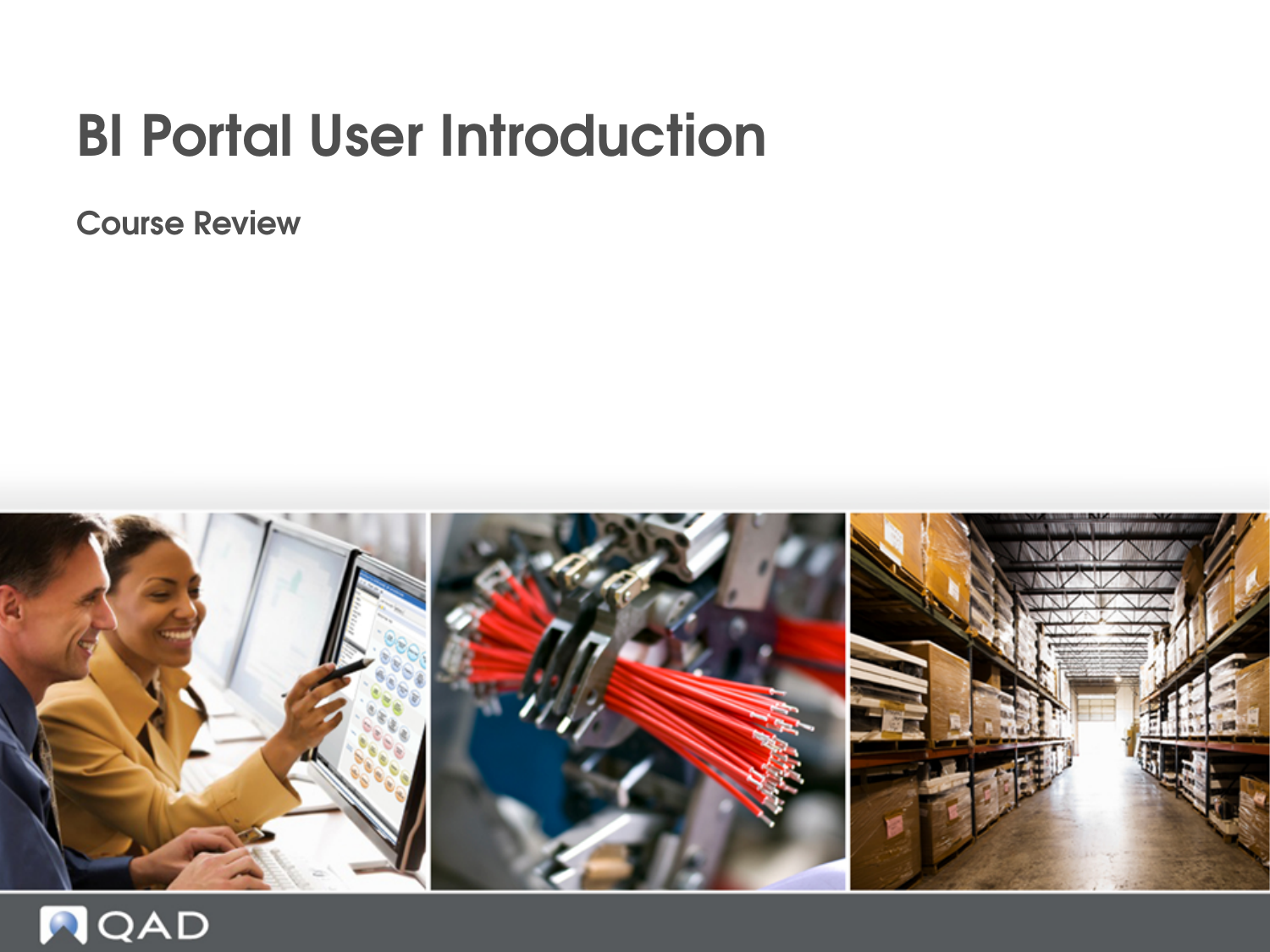

# BI Portal User Introduction
Course Review